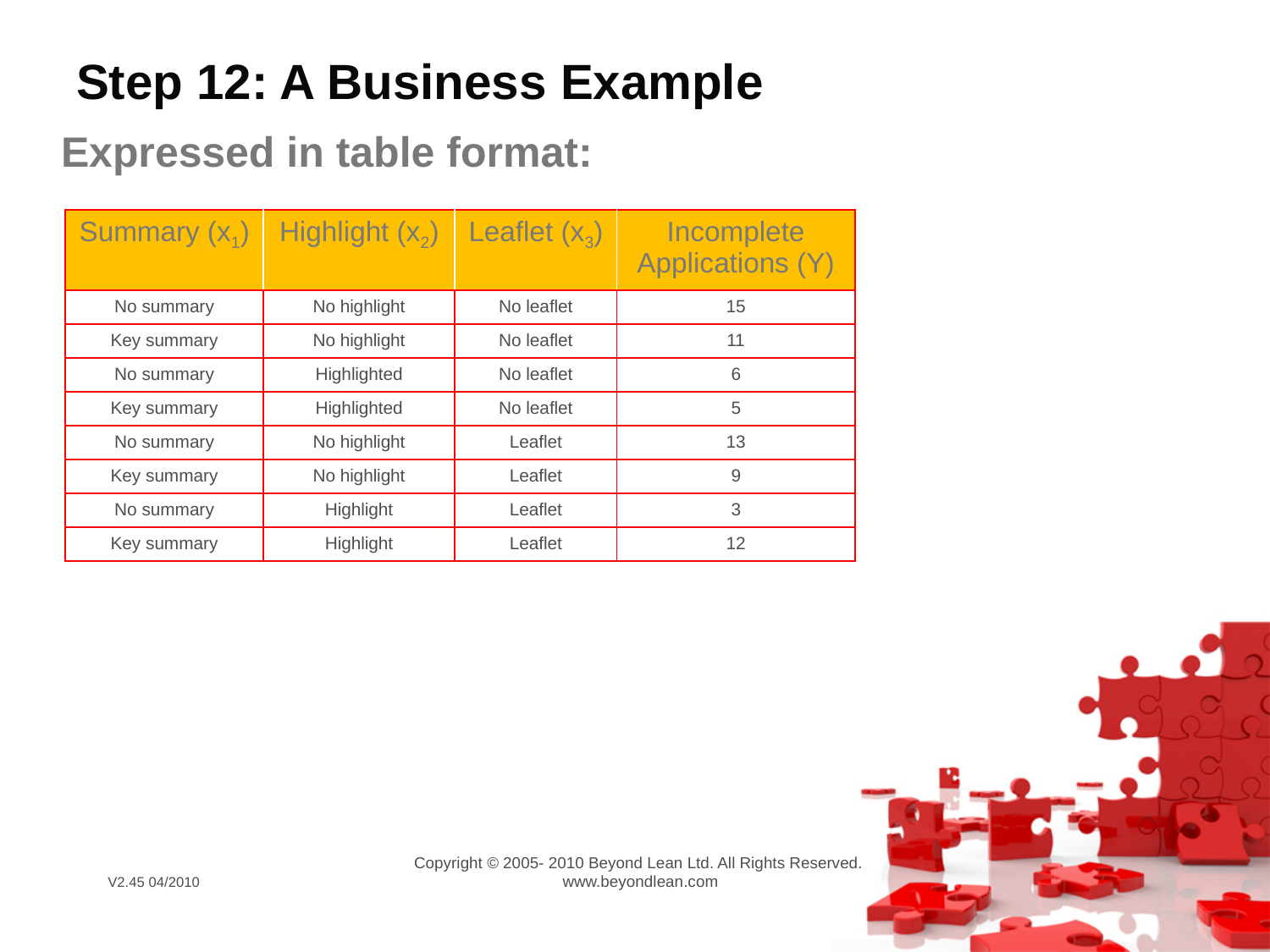

# Step 12: A Business Example
Expressed in table format:

| Summary (x1) | Highlight (x2) | Leaflet (x3) | Incomplete Applications (Y) |
| --- | --- | --- | --- |
| No summary | No highlight | No leaflet | 15 |
| Key summary | No highlight | No leaflet | 11 |
| No summary | Highlighted | No leaflet | 6 |
| Key summary | Highlighted | No leaflet | 5 |
| No summary | No highlight | Leaflet | 13 |
| Key summary | No highlight | Leaflet | 9 |
| No summary | Highlight | Leaflet | 3 |
| Key summary | Highlight | Leaflet | 12 |